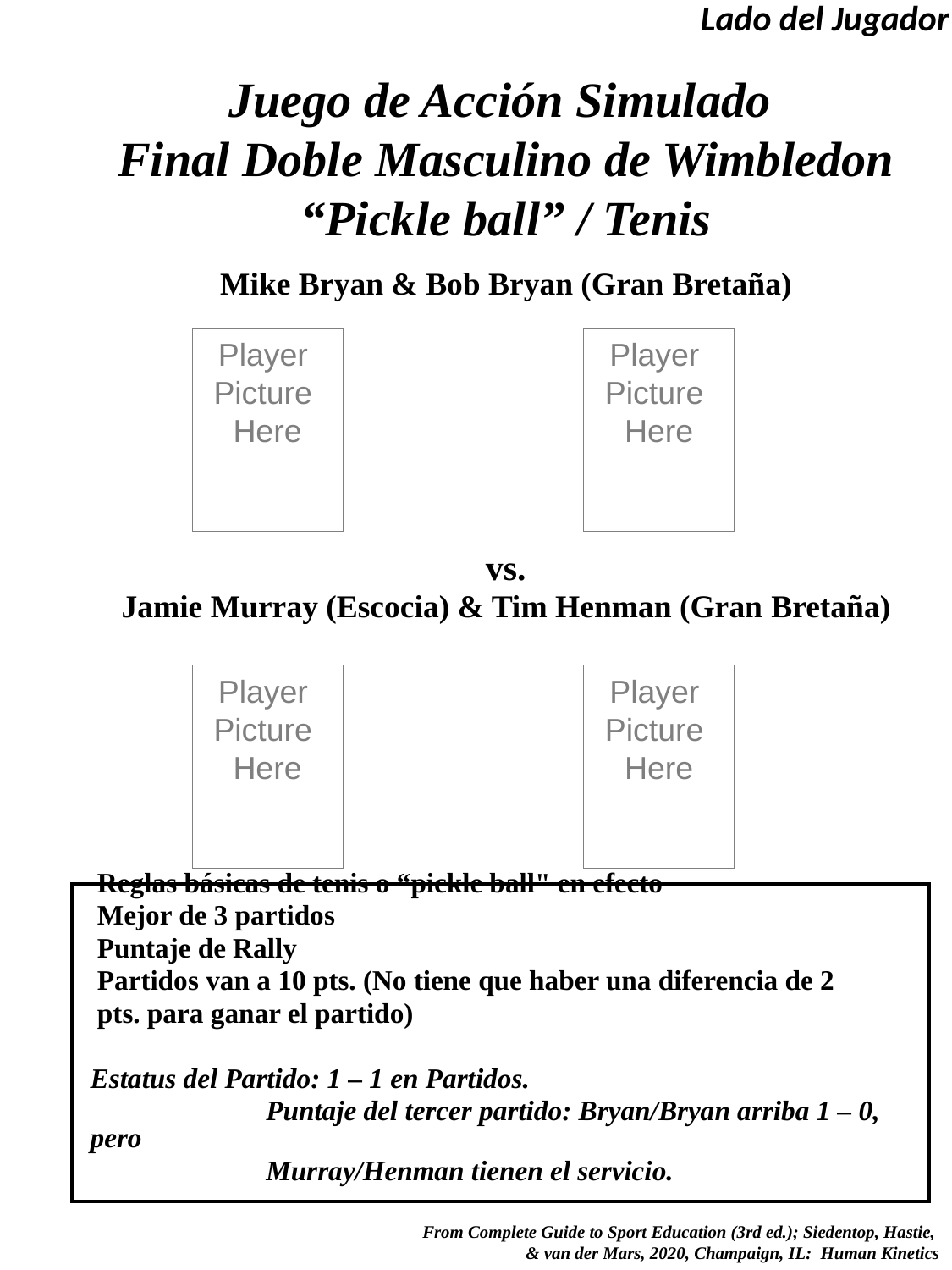

Lado del Jugador
# Juego de Acción Simulado Final Doble Masculino de Wimbledon “Pickle ball” / Tenis
Mike Bryan & Bob Bryan (Gran Bretaña)

vs.
Jamie Murray (Escocia) & Tim Henman (Gran Bretaña)

 Reglas básicas de tenis o “pickle ball" en efecto
 Mejor de 3 partidos
 Puntaje de Rally
 Partidos van a 10 pts. (No tiene que haber una diferencia de 2
 pts. para ganar el partido)

Estatus del Partido: 1 – 1 en Partidos.
	       Puntaje del tercer partido: Bryan/Bryan arriba 1 – 0, pero
	       Murray/Henman tienen el servicio.
Player
Picture
Here

Player
Picture
Here

Player
Picture
Here

Player
Picture
Here

 From Complete Guide to Sport Education (3rd ed.); Siedentop, Hastie,
& van der Mars, 2020, Champaign, IL:  Human Kinetics